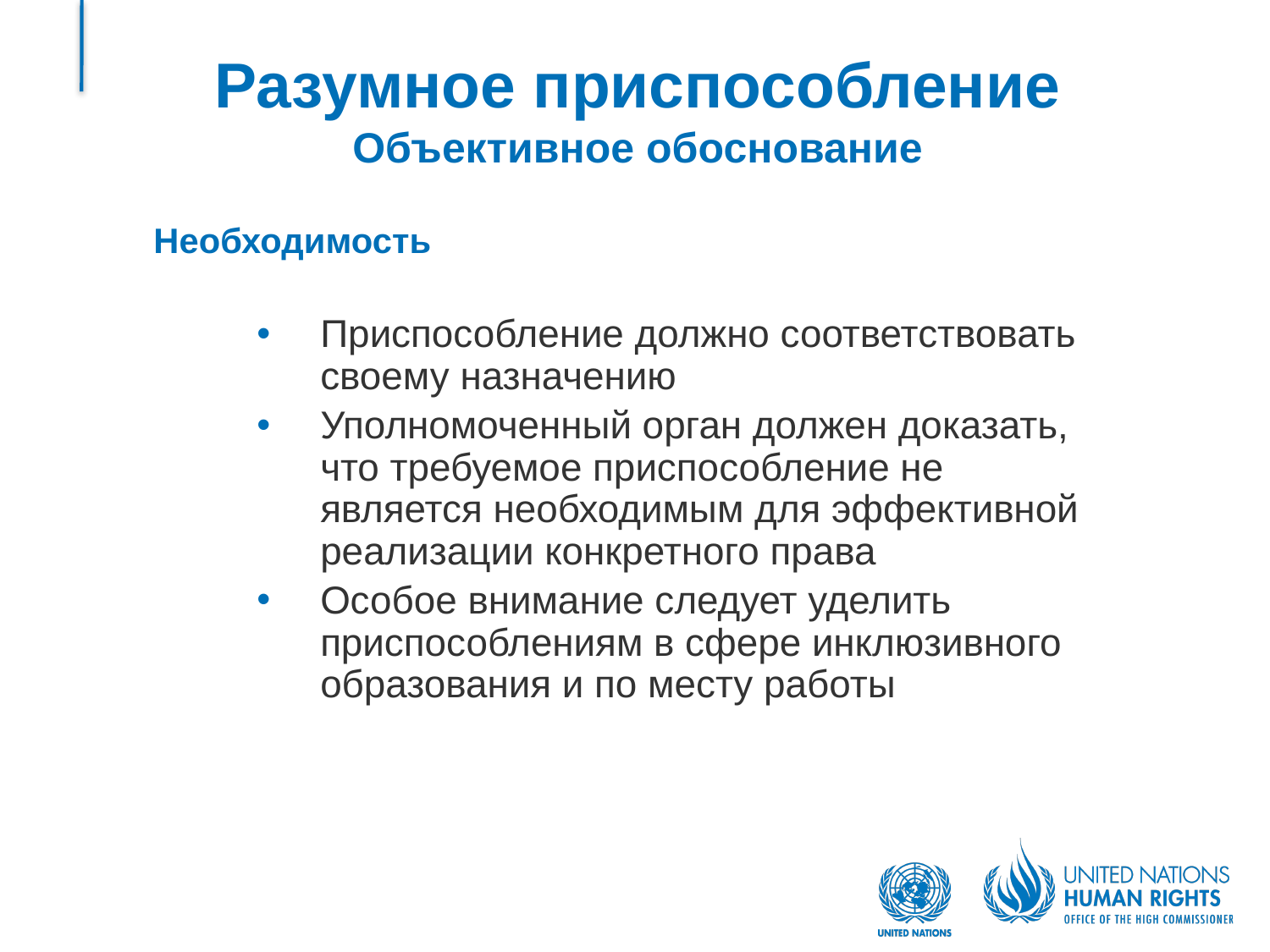

# Разумное приспособление Объективное обоснование
Необходимость

Приспособление должно соответствовать своему назначению
Уполномоченный орган должен доказать, что требуемое приспособление не является необходимым для эффективной реализации конкретного права
Особое внимание следует уделить приспособлениям в сфере инклюзивного образования и по месту работы